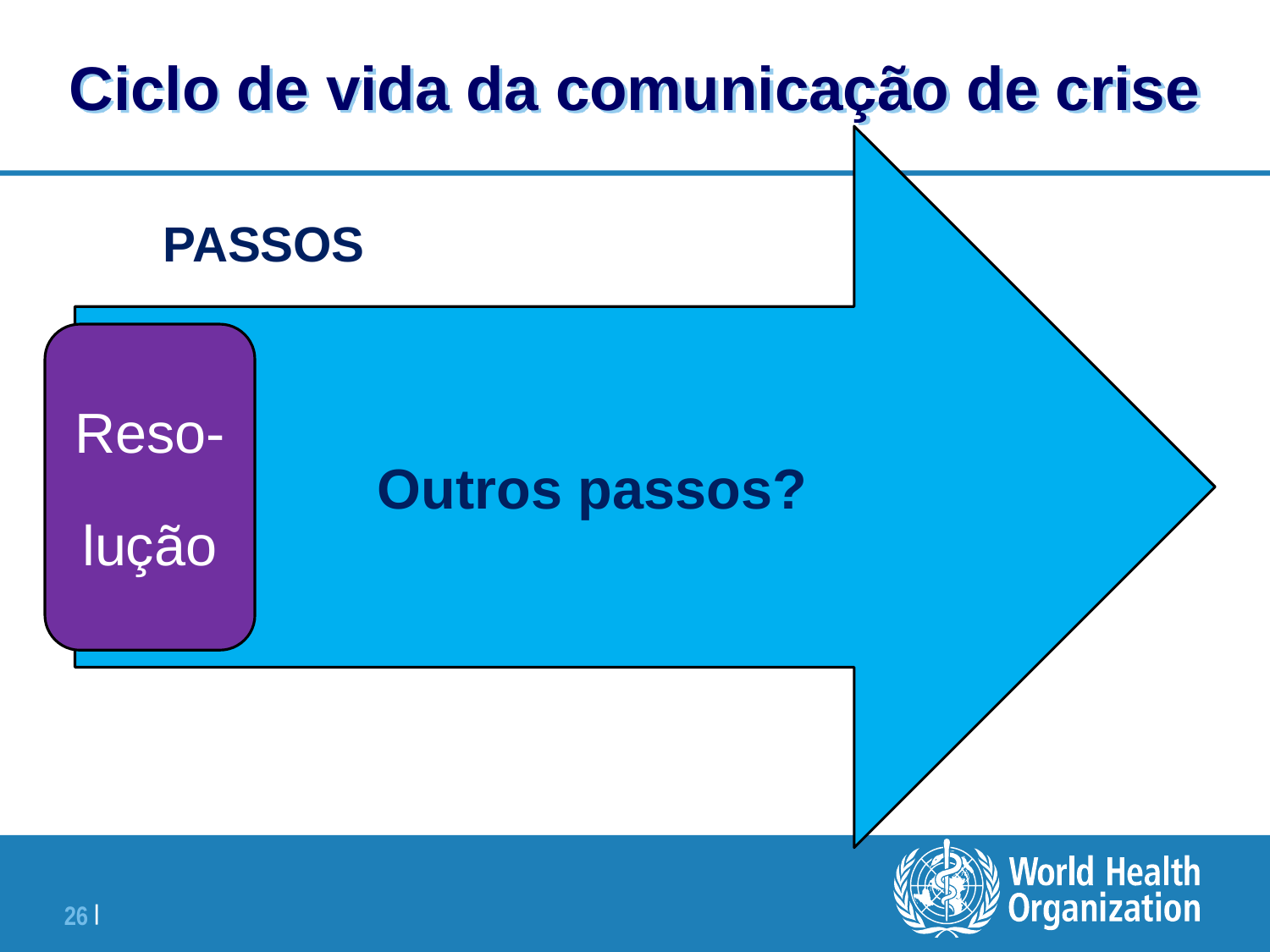

# Ciclo de vida da comunicação de crise

PASSOS
Reso-
lução
Outros passos?